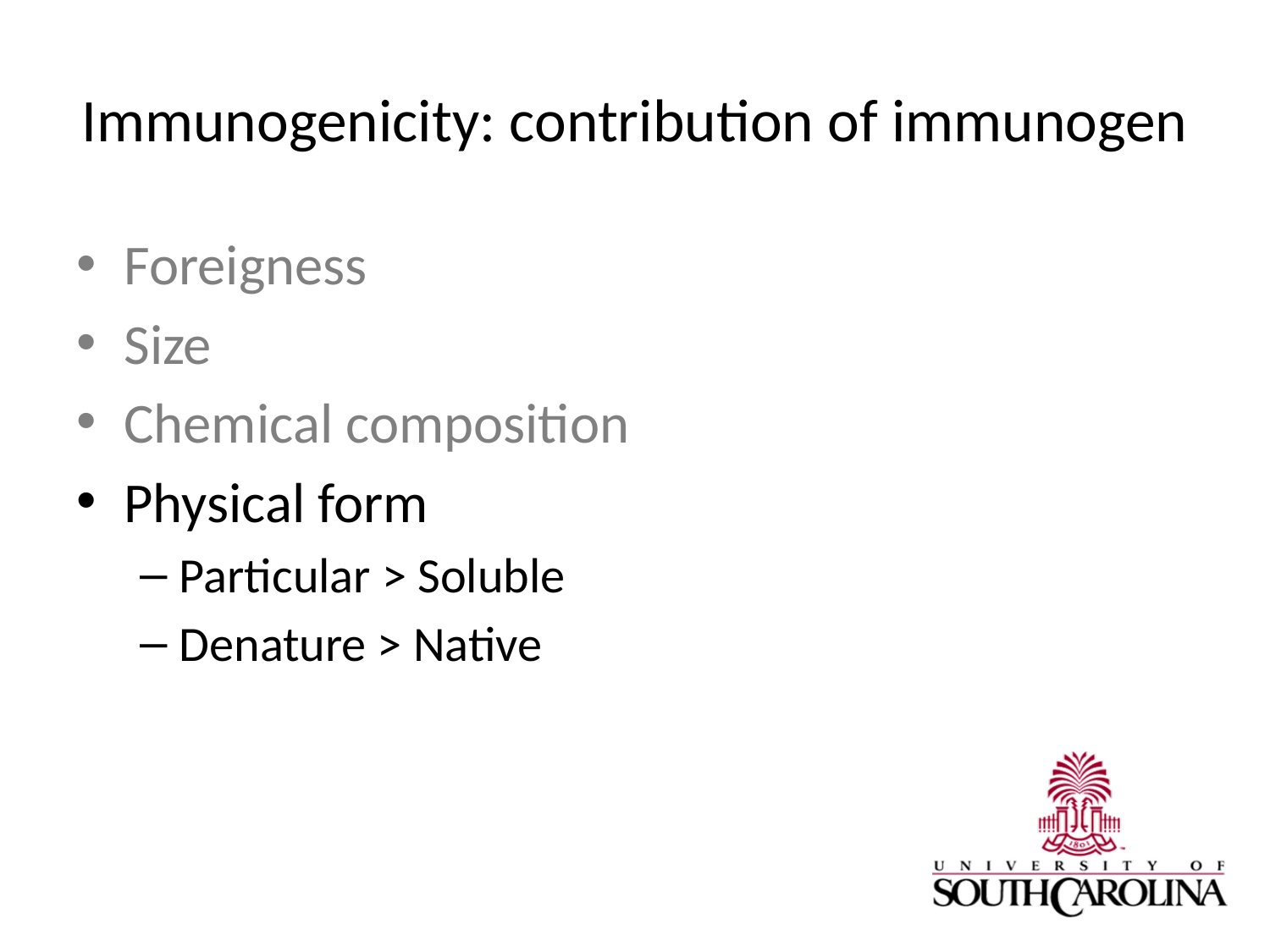

# Immunogenicity: contribution of immunogen
Foreigness
Size
Chemical composition
Physical form
Particular > Soluble
Denature > Native